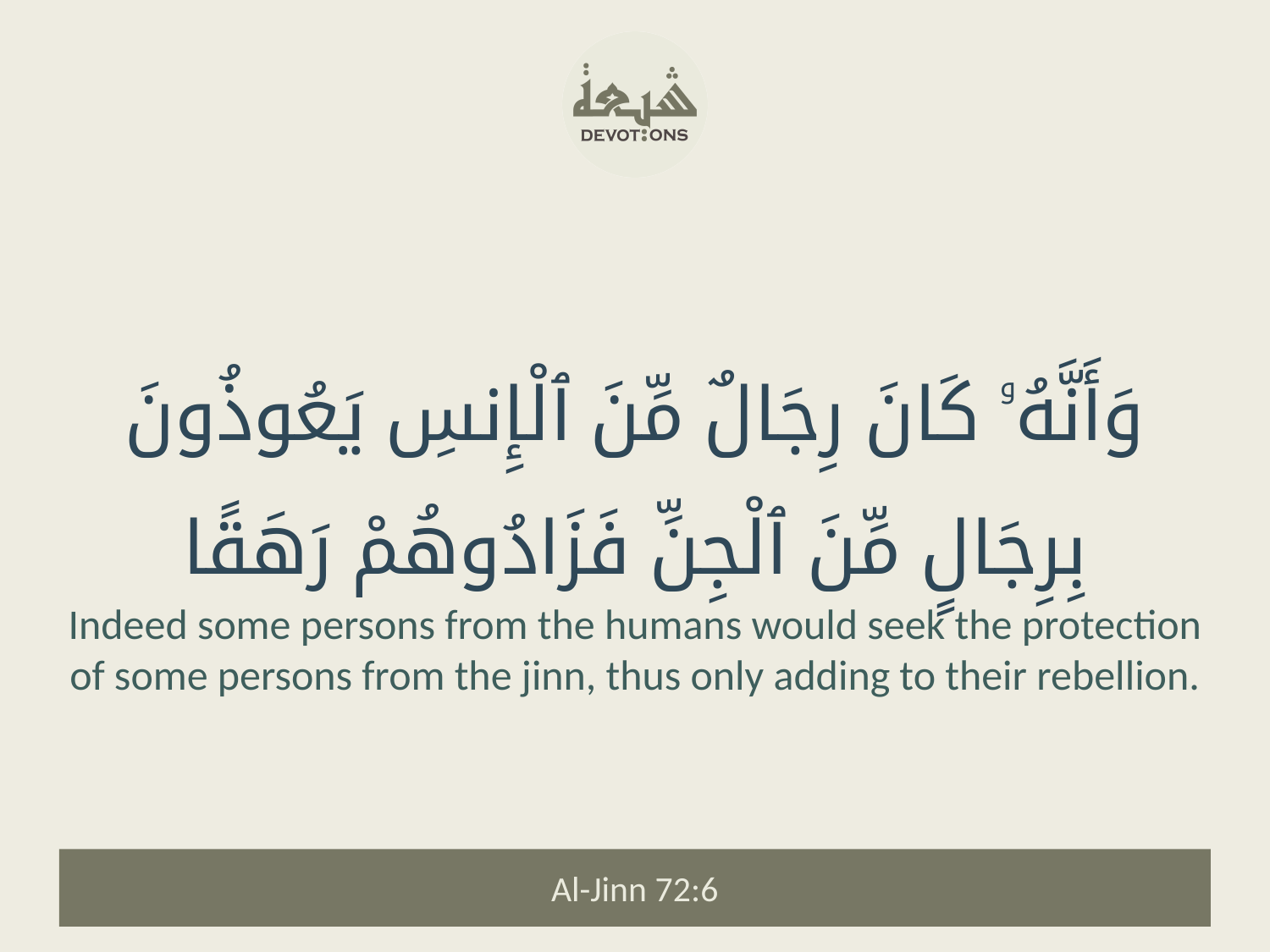

وَأَنَّهُۥ كَانَ رِجَالٌ مِّنَ ٱلْإِنسِ يَعُوذُونَ بِرِجَالٍ مِّنَ ٱلْجِنِّ فَزَادُوهُمْ رَهَقًا
Indeed some persons from the humans would seek the protection of some persons from the jinn, thus only adding to their rebellion.
Al-Jinn 72:6